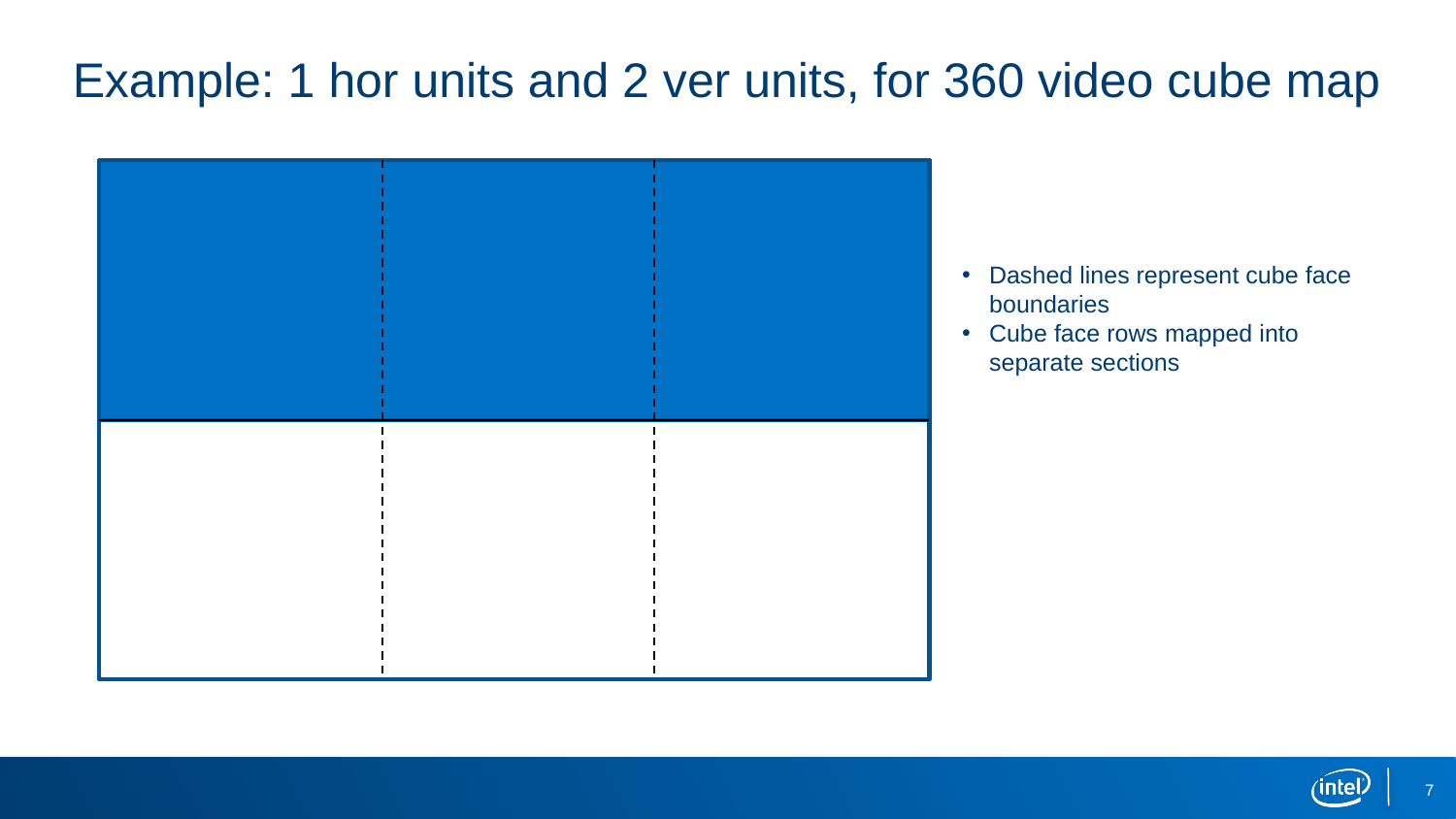

# Example: 1 hor units and 2 ver units, for 360 video cube map

Dashed lines represent cube face boundaries
Cube face rows mapped into separate sections
7